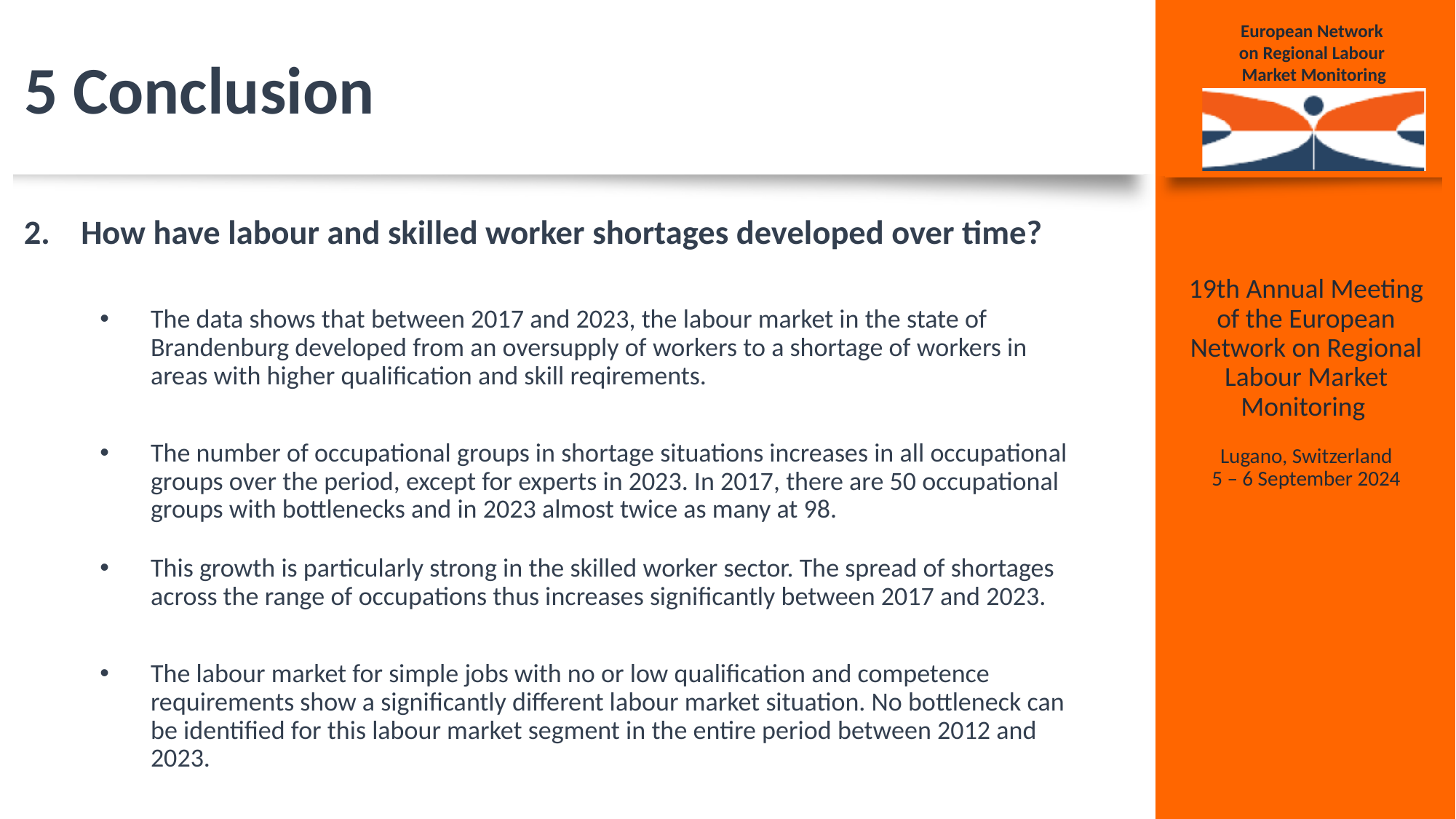

# 5 Conclusion
How have labour and skilled worker shortages developed over time?

The data shows that between 2017 and 2023, the labour market in the state of Brandenburg developed from an oversupply of workers to a shortage of workers in areas with higher qualification and skill reqirements.

The number of occupational groups in shortage situations increases in all occupational groups over the period, except for experts in 2023. In 2017, there are 50 occupational groups with bottlenecks and in 2023 almost twice as many at 98.

This growth is particularly strong in the skilled worker sector. The spread of shortages across the range of occupations thus increases significantly between 2017 and 2023.

The labour market for simple jobs with no or low qualification and competence requirements show a significantly different labour market situation. No bottleneck can be identified for this labour market segment in the entire period between 2012 and 2023.